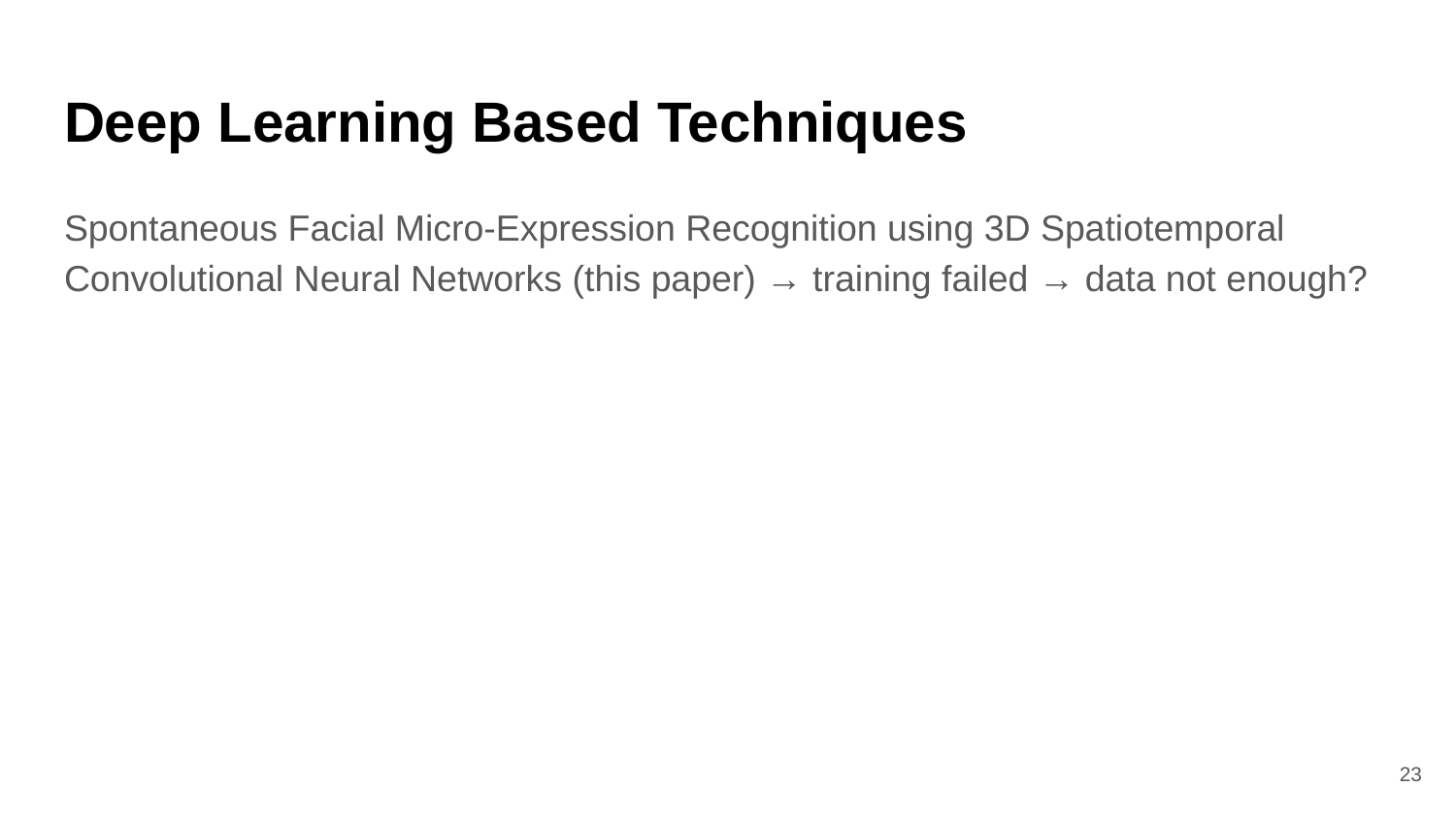

# Deep Learning Based Techniques
Spontaneous Facial Micro-Expression Recognition using 3D Spatiotemporal Convolutional Neural Networks (this paper) → training failed → data not enough?
23